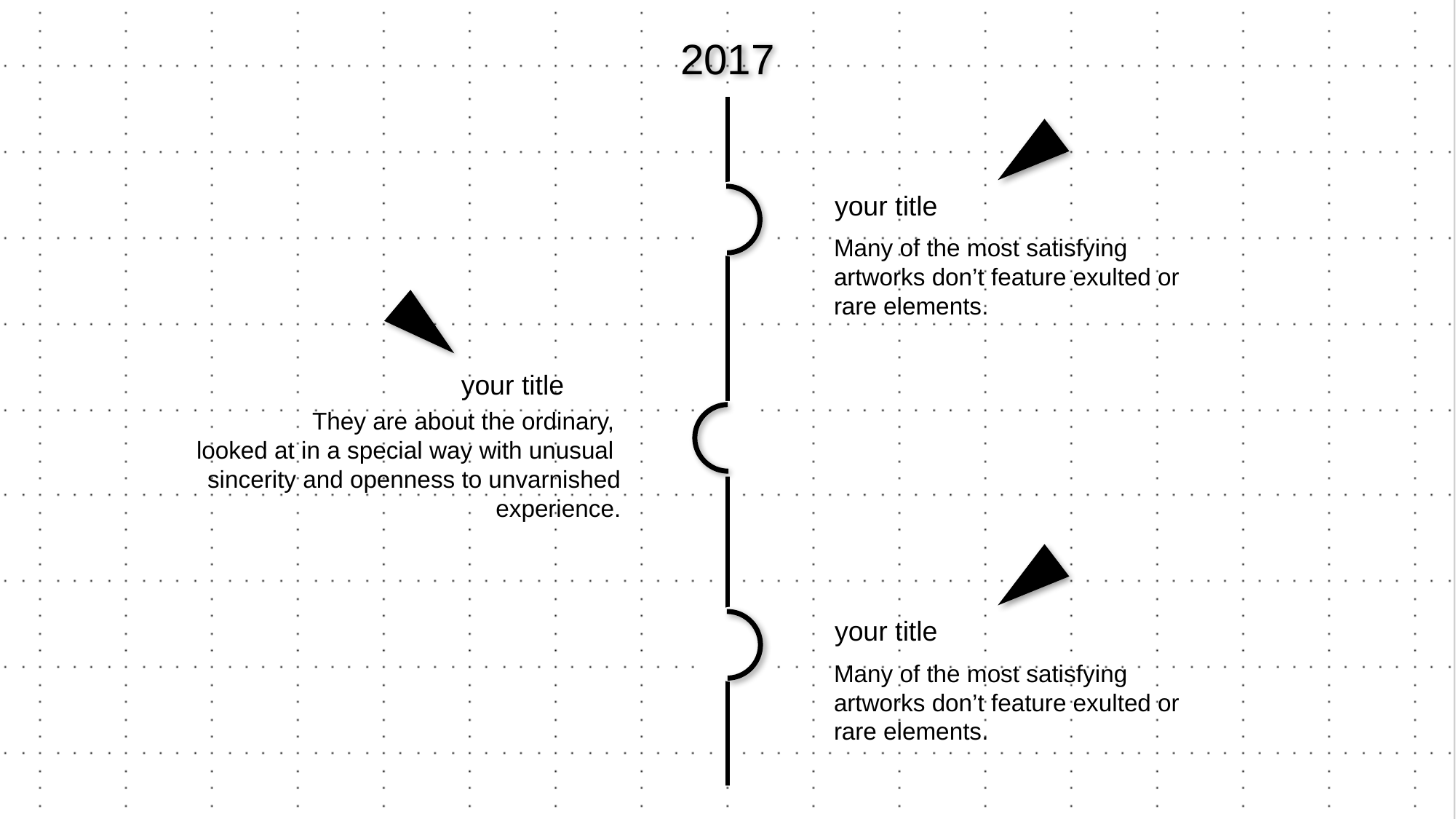

2017

your title
Many of the most satisfying artworks don’t feature exulted or rare elements.

your title
They are about the ordinary,
looked at in a special way with unusual
sincerity and openness to unvarnished experience.

your title
Many of the most satisfying artworks don’t feature exulted or rare elements.